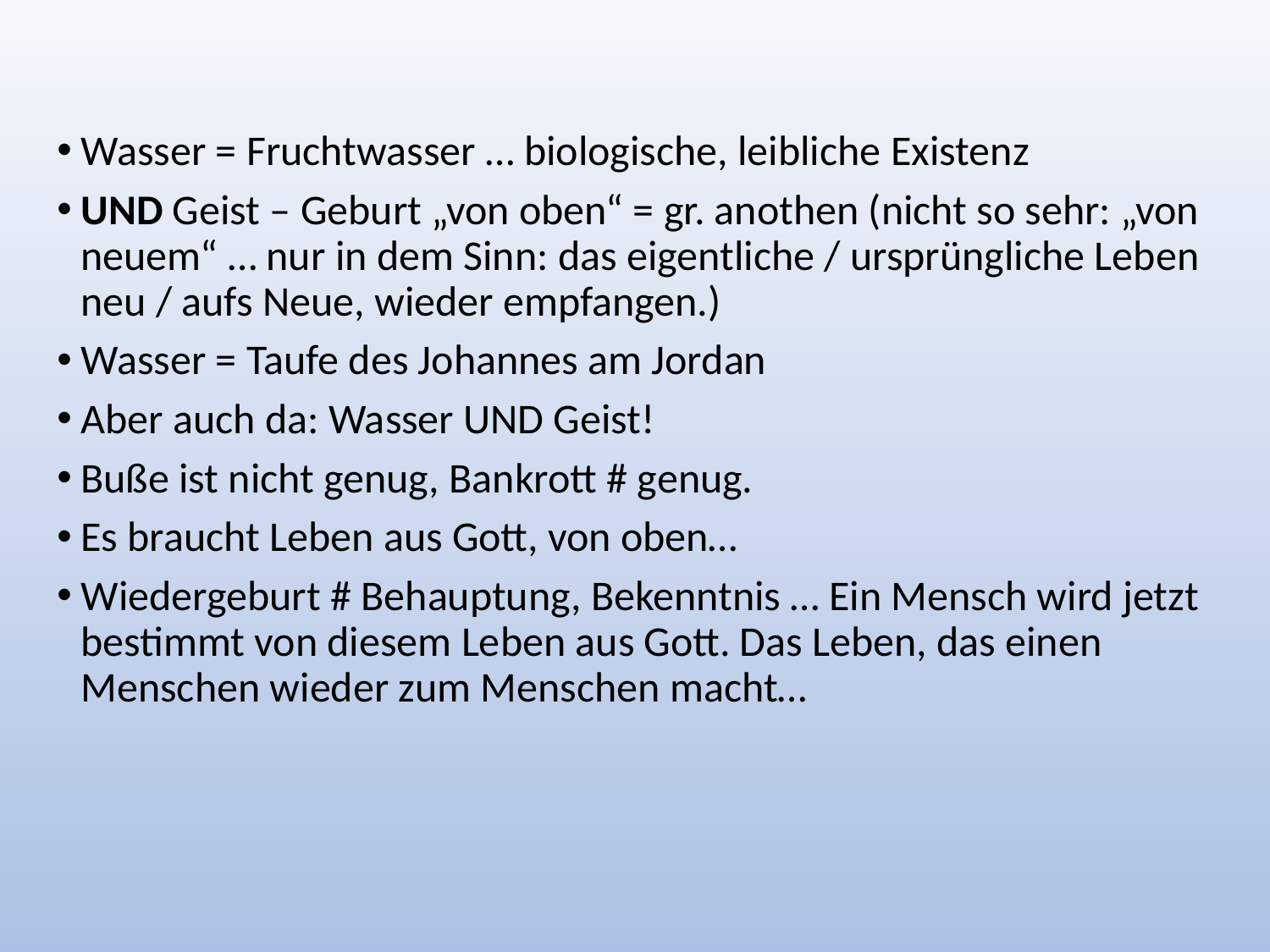

#

Wasser = Fruchtwasser … biologische, leibliche Existenz
UND Geist – Geburt „von oben“ = gr. anothen (nicht so sehr: „von neuem“ … nur in dem Sinn: das eigentliche / ursprüngliche Leben neu / aufs Neue, wieder empfangen.)
Wasser = Taufe des Johannes am Jordan
Aber auch da: Wasser UND Geist!
Buße ist nicht genug, Bankrott # genug.
Es braucht Leben aus Gott, von oben…
Wiedergeburt # Behauptung, Bekenntnis … Ein Mensch wird jetzt bestimmt von diesem Leben aus Gott. Das Leben, das einen Menschen wieder zum Menschen macht…